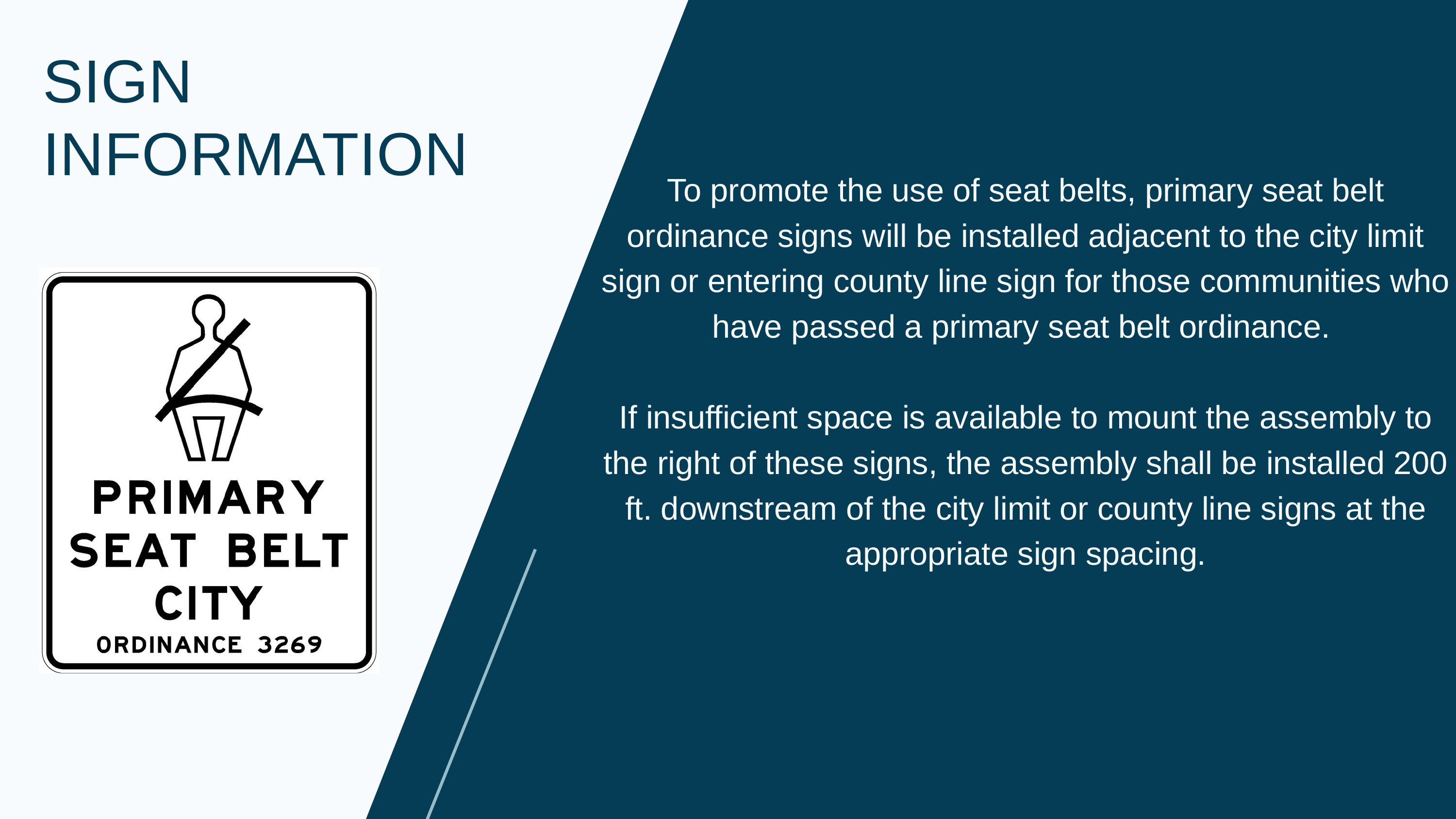

Sign Information
SIGN INFORMATION
To promote the use of seat belts, primary seat belt ordinance signs will be installed adjacent to the city limit sign or entering county line sign for those communities who have passed a primary seat belt ordinance.

If insufficient space is available to mount the assembly to the right of these signs, the assembly shall be installed 200 ft. downstream of the city limit or county line signs at the appropriate sign spacing.